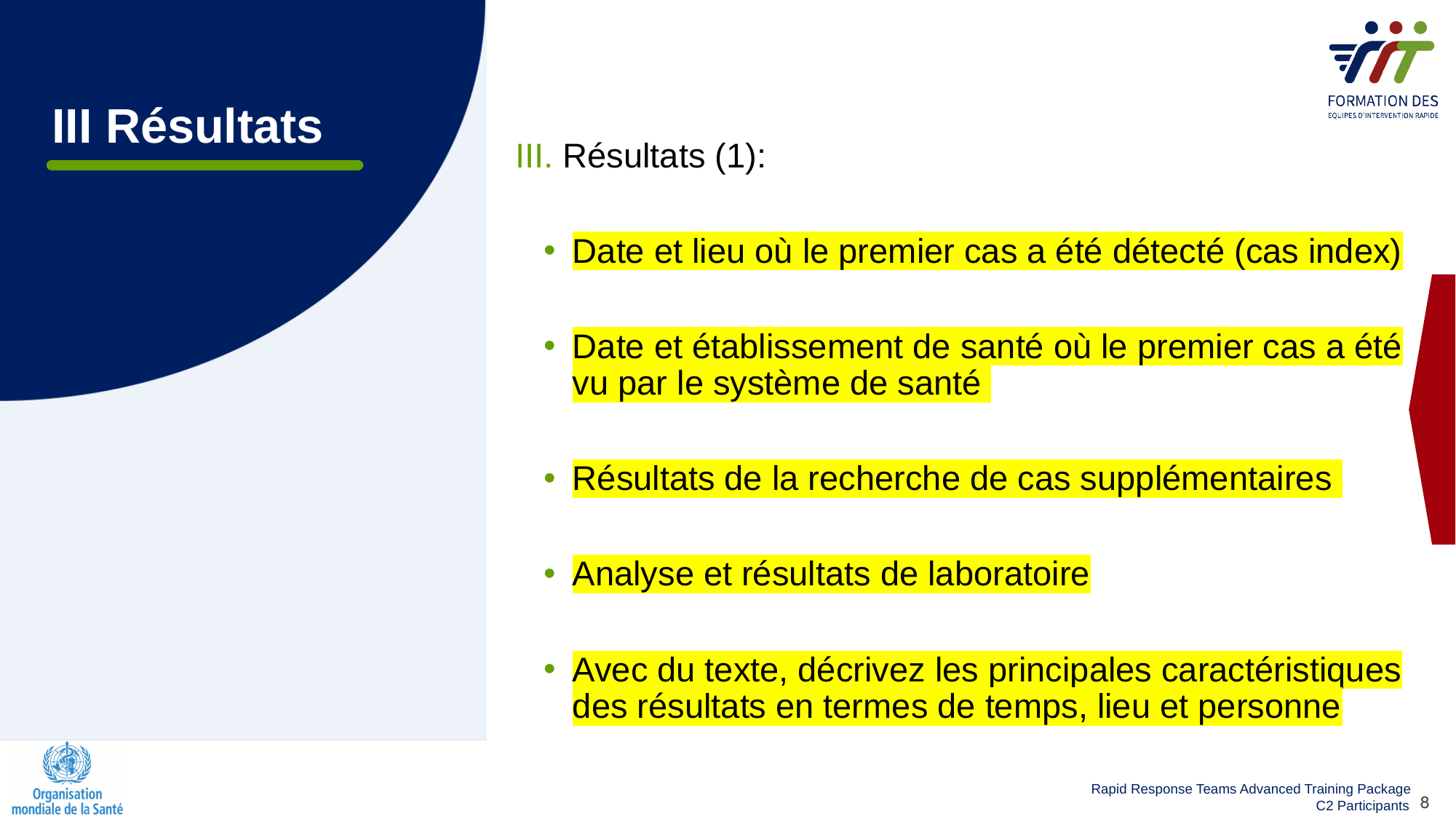

# III Résultats
III. Résultats (1):

Date et lieu où le premier cas a été détecté (cas index)

Date et établissement de santé où le premier cas a été vu par le système de santé

Résultats de la recherche de cas supplémentaires

Analyse et résultats de laboratoire

Avec du texte, décrivez les principales caractéristiques des résultats en termes de temps, lieu et personne